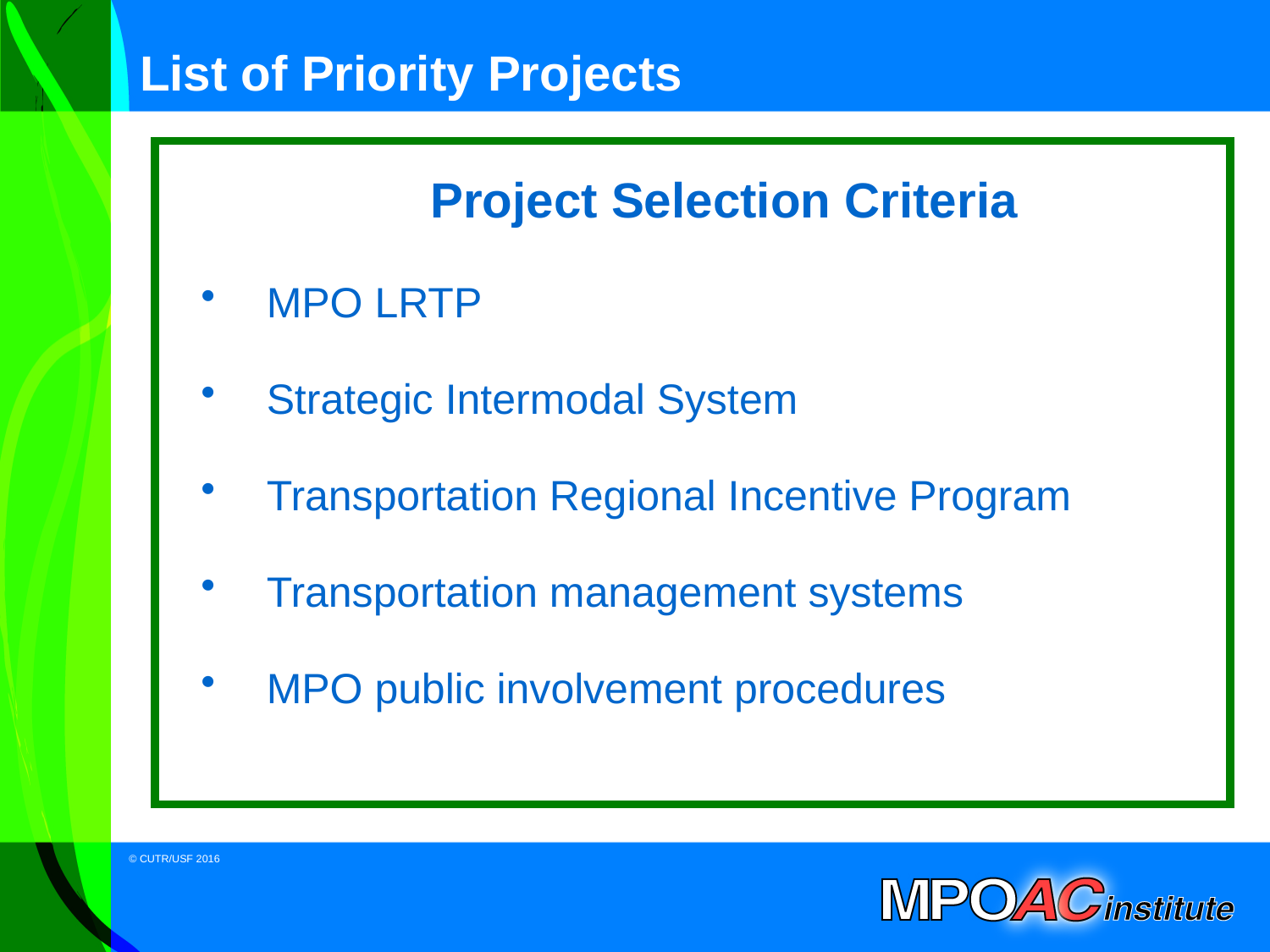

# List of Priority Projects

Project Selection Criteria

   MPO LRTP
   Strategic Intermodal System
   Transportation Regional Incentive Program
   Transportation management systems
   MPO public involvement procedures

Required under federal and state law

Contains projects drawn from the MPO LRTP

Must be based on project selection criteria

Must be reviewed by MPO technical and citizens advisory committees and approved by MPO Board

Must be submitted to FDOT by October 1

FDOT must consider projects listed during the development of the Tentative 5-Year Work Program